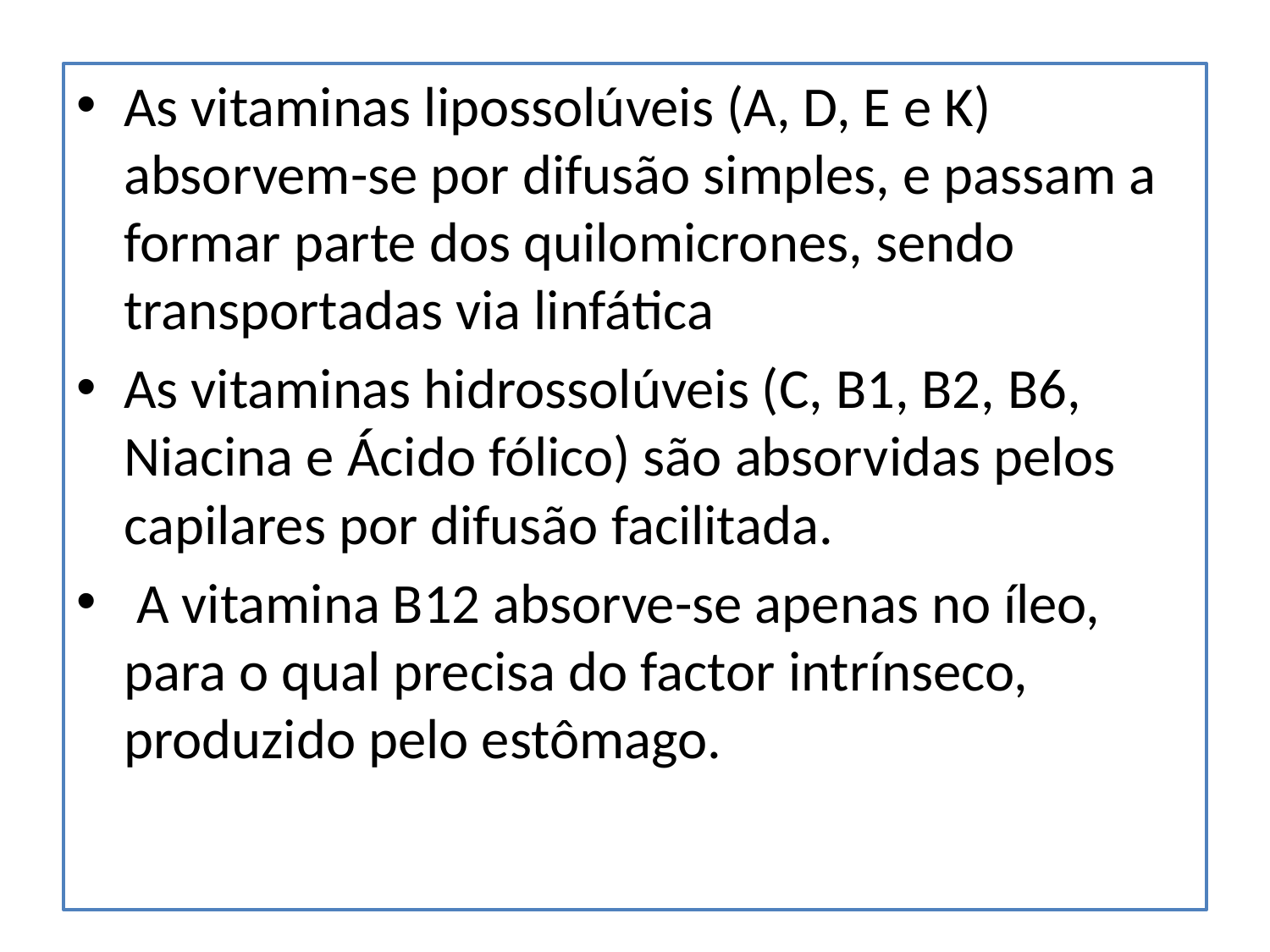

#
As vitaminas lipossolúveis (A, D, E e K) absorvem-se por difusão simples, e passam a formar parte dos quilomicrones, sendo transportadas via linfática
As vitaminas hidrossolúveis (C, B1, B2, B6, Niacina e Ácido fólico) são absorvidas pelos capilares por difusão facilitada.
 A vitamina B12 absorve-se apenas no íleo, para o qual precisa do factor intrínseco, produzido pelo estômago.